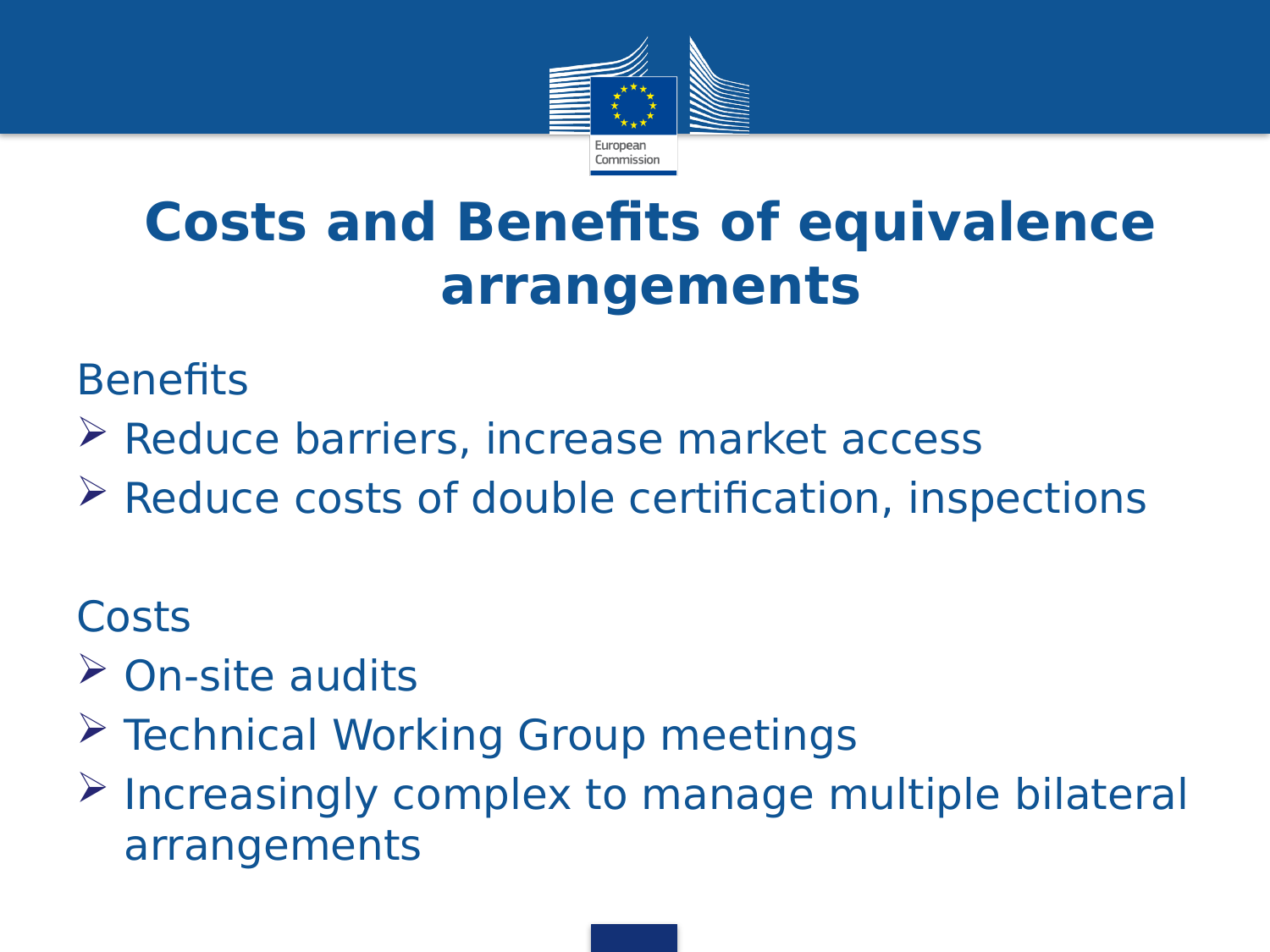

# Costs and Benefits of equivalence arrangements
Benefits
Reduce barriers, increase market access
Reduce costs of double certification, inspections

Costs
On-site audits
Technical Working Group meetings
Increasingly complex to manage multiple bilateral arrangements